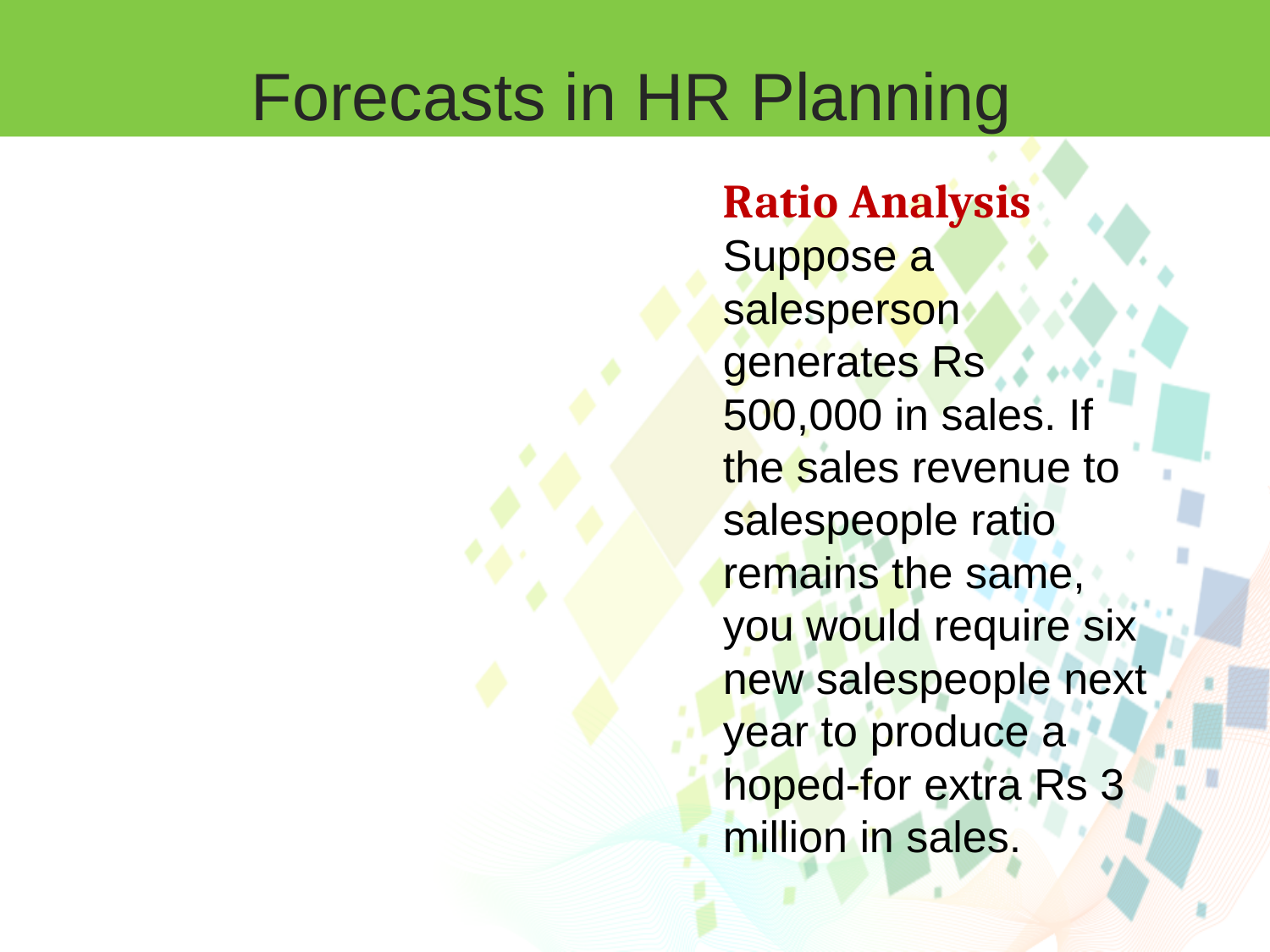

Forecasts in HR Planning
Ratio Analysis
Suppose a salesperson generates Rs 500,000 in sales. If the sales revenue to salespeople ratio remains the same, you would require six new salespeople next year to produce a
hoped-for extra Rs 3 million in sales.